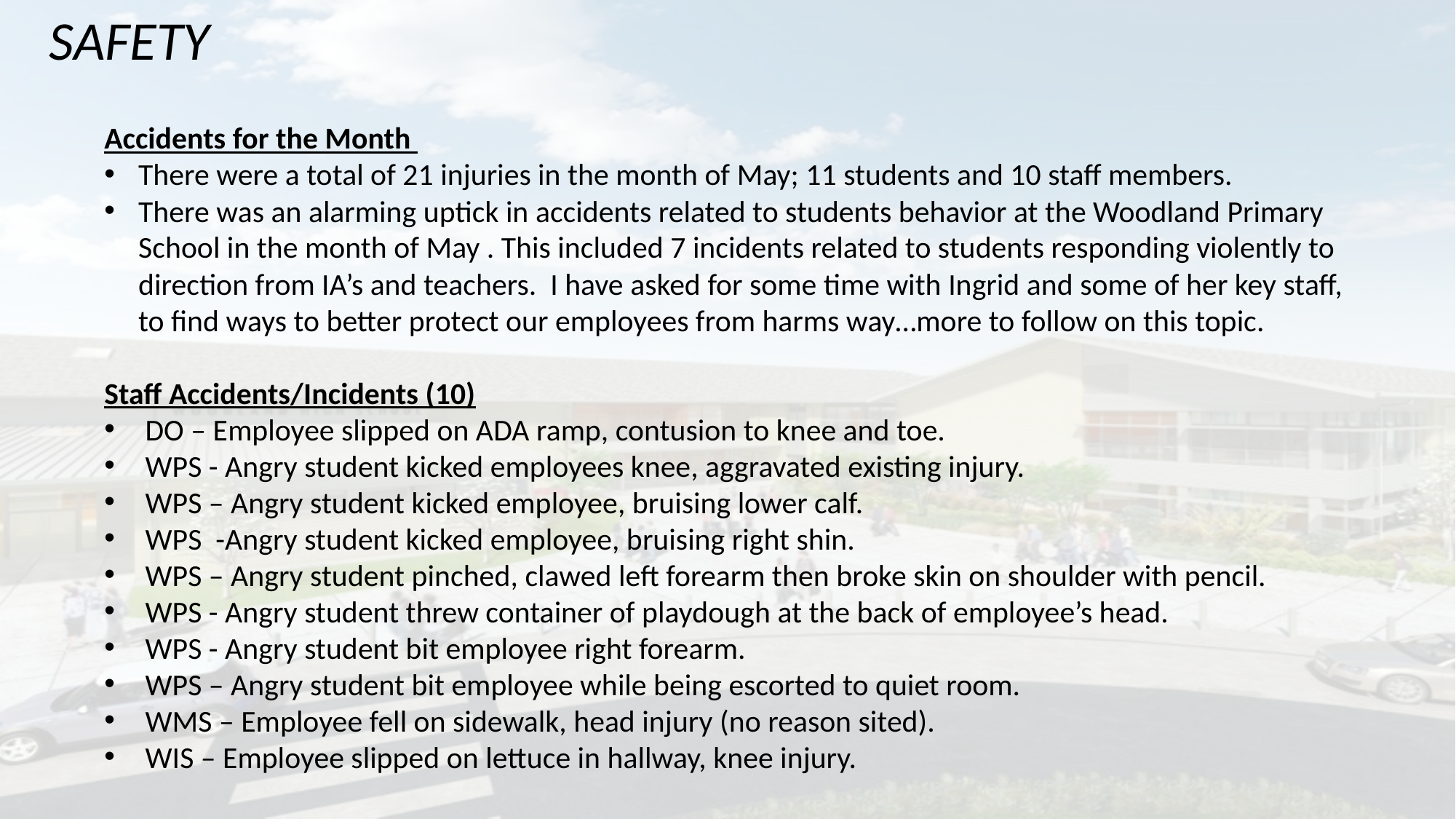

SAFETY

Accidents for the Month
There were a total of 21 injuries in the month of May; 11 students and 10 staff members.
There was an alarming uptick in accidents related to students behavior at the Woodland Primary School in the month of May . This included 7 incidents related to students responding violently to direction from IA’s and teachers.  I have asked for some time with Ingrid and some of her key staff, to find ways to better protect our employees from harms way…more to follow on this topic.

Staff Accidents/Incidents (10)
DO – Employee slipped on ADA ramp, contusion to knee and toe.
WPS - Angry student kicked employees knee, aggravated existing injury.
WPS – Angry student kicked employee, bruising lower calf.
WPS  -Angry student kicked employee, bruising right shin.
WPS – Angry student pinched, clawed left forearm then broke skin on shoulder with pencil.
WPS - Angry student threw container of playdough at the back of employee’s head.
WPS - Angry student bit employee right forearm.
WPS – Angry student bit employee while being escorted to quiet room.
WMS – Employee fell on sidewalk, head injury (no reason sited).
WIS – Employee slipped on lettuce in hallway, knee injury.